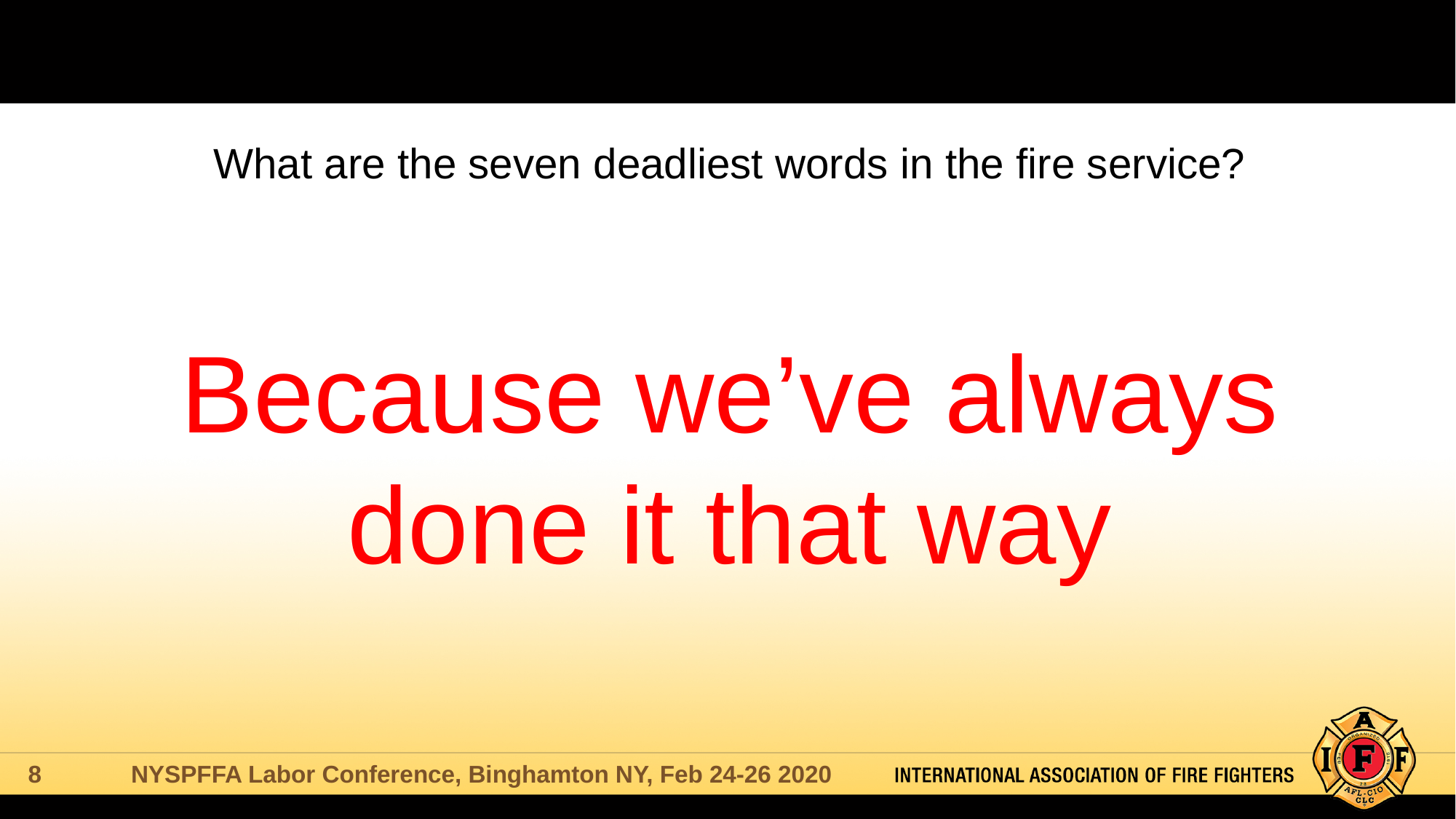

What are the seven deadliest words in the fire service?

Because we’ve always done it that way
NYSPFFA Labor Conference, Binghamton NY, Feb 24-26 2020